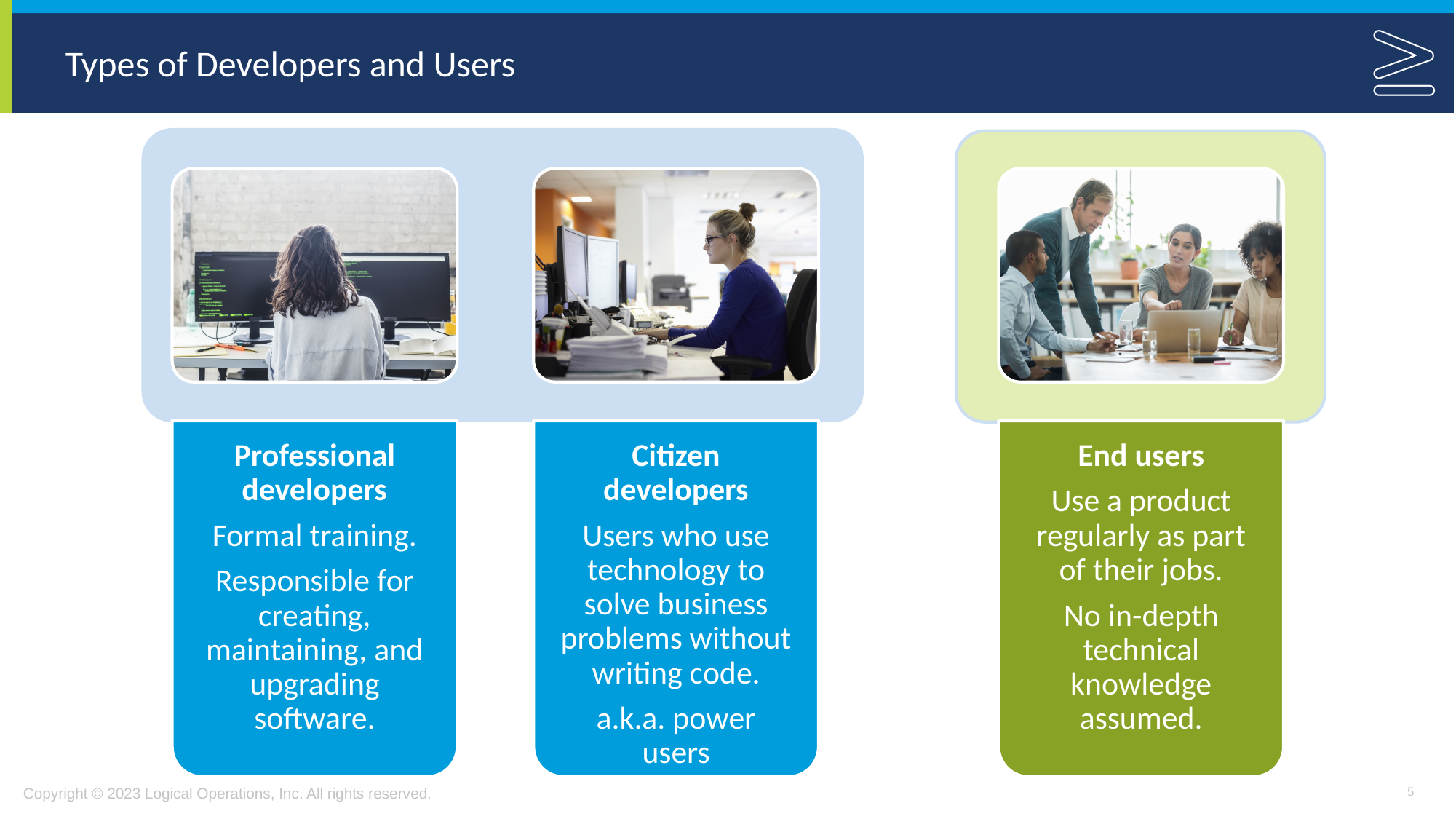

# Types of Developers and Users

Professional developers
Formal training.
Responsible for creating, maintaining, and upgrading software.
Citizen developers
Users who use technology to solve business problems without writing code.
a.k.a. power users

End users
Use a product regularly as part of their jobs.
No in-depth technical knowledge assumed.
5